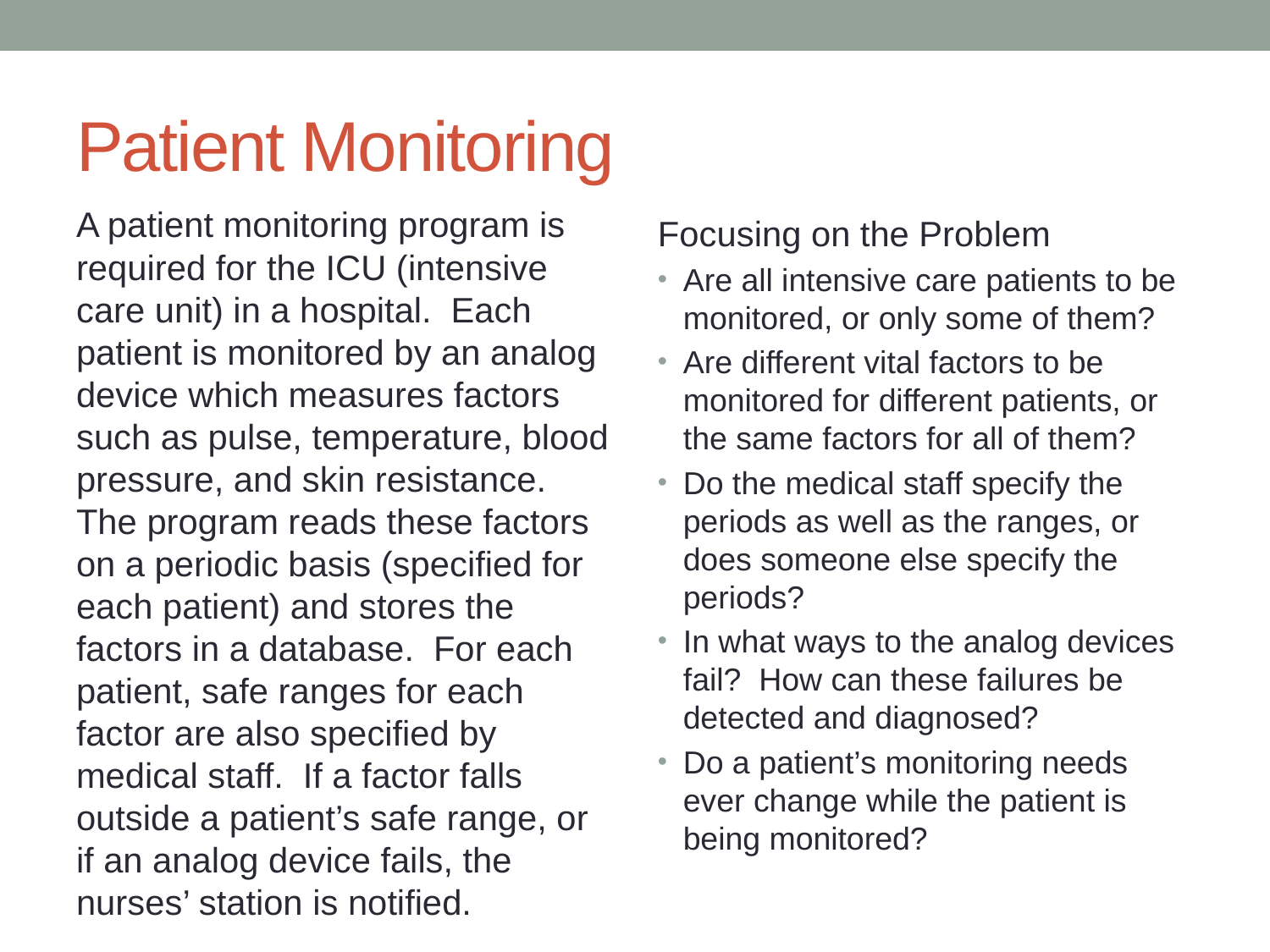

# Patient Monitoring
A patient monitoring program is required for the ICU (intensive care unit) in a hospital.  Each patient is monitored by an analog device which measures factors such as pulse, temperature, blood pressure, and skin resistance.  The program reads these factors on a periodic basis (specified for each patient) and stores the factors in a database.  For each patient, safe ranges for each factor are also specified by medical staff.  If a factor falls outside a patient’s safe range, or if an analog device fails, the nurses’ station is notified.
Focusing on the Problem
Are all intensive care patients to be monitored, or only some of them?
Are different vital factors to be monitored for different patients, or the same factors for all of them?
Do the medical staff specify the periods as well as the ranges, or does someone else specify the periods?
In what ways to the analog devices fail?  How can these failures be detected and diagnosed?
Do a patient’s monitoring needs ever change while the patient is being monitored?